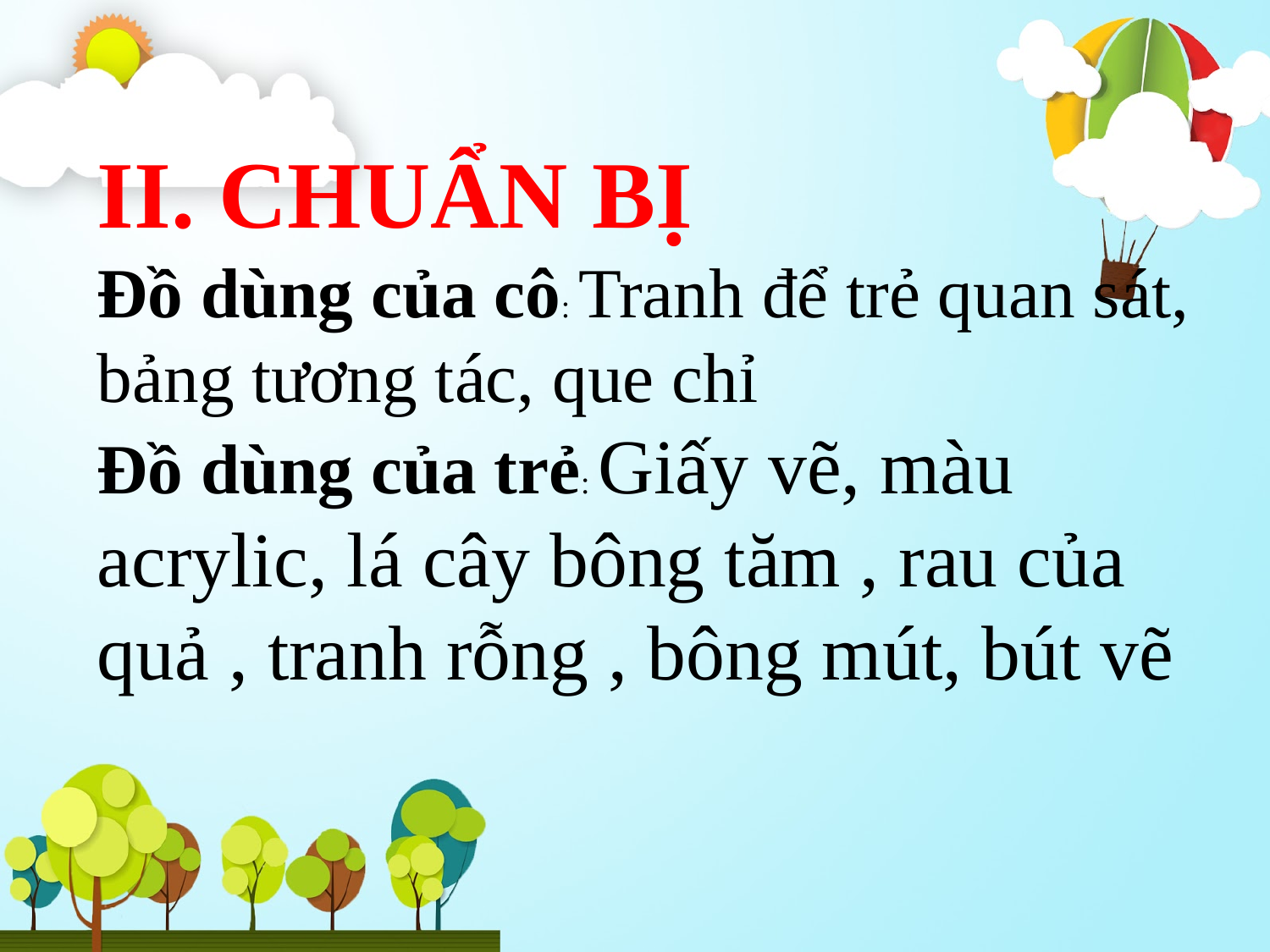

II. CHUẨN BỊ
Đồ dùng của cô: Tranh để trẻ quan sát, bảng tương tác, que chỉ
Đồ dùng của trẻ: Giấy vẽ, màu acrylic, lá cây bông tăm , rau của quả , tranh rỗng , bông mút, bút vẽ